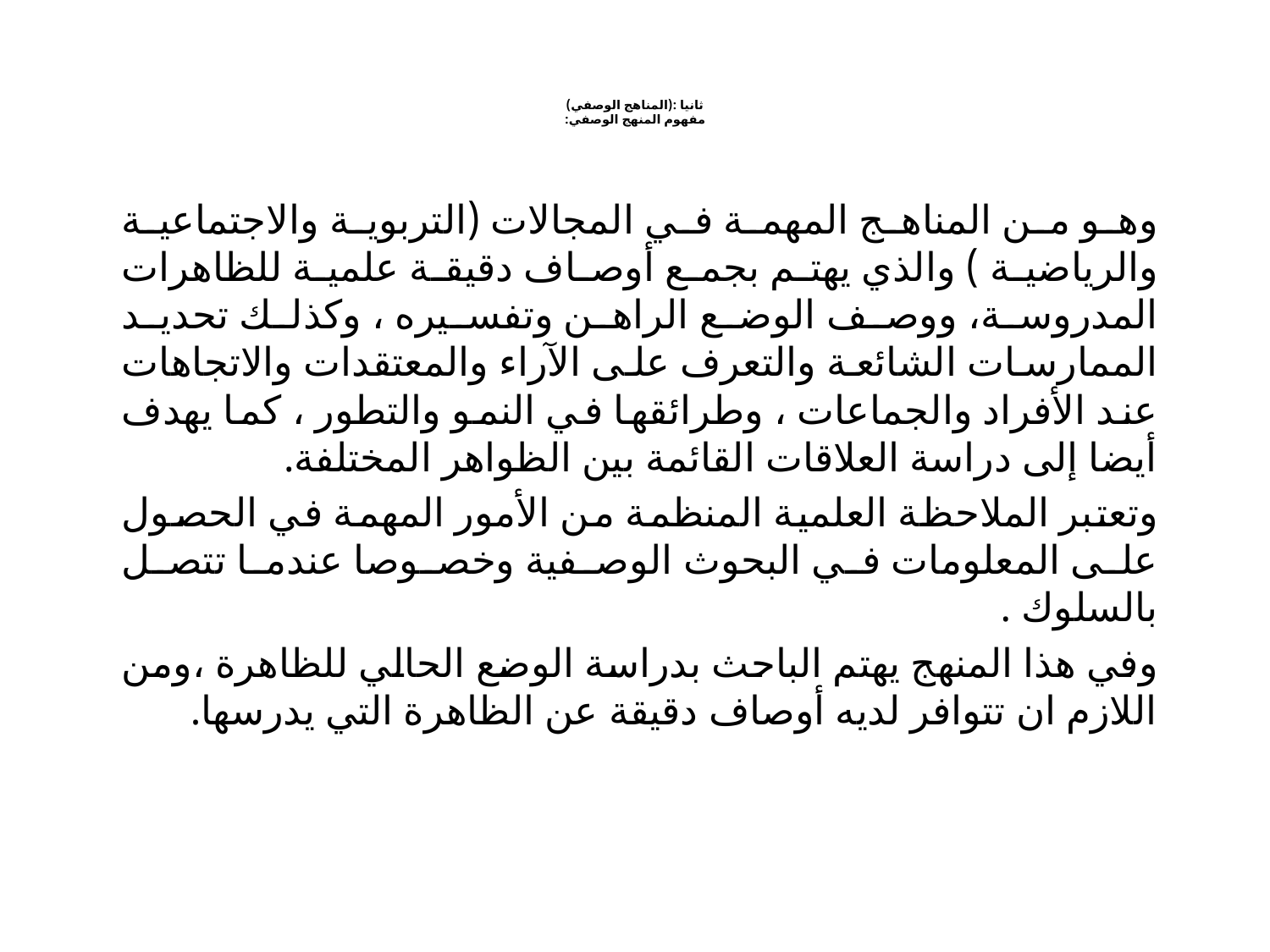

# ثانيا :(المناهج الوصفي) مفهوم المنهج الوصفي:
	وهو من المناهج المهمة في المجالات (التربوية والاجتماعية والرياضية ) والذي يهتم بجمع أوصاف دقيقة علمية للظاهرات المدروسة، ووصف الوضع الراهن وتفسيره ، وكذلك تحديد الممارسات الشائعة والتعرف على الآراء والمعتقدات والاتجاهات عند الأفراد والجماعات ، وطرائقها في النمو والتطور ، كما يهدف أيضا إلى دراسة العلاقات القائمة بين الظواهر المختلفة.
	وتعتبر الملاحظة العلمية المنظمة من الأمور المهمة في الحصول على المعلومات في البحوث الوصفية وخصوصا عندما تتصل بالسلوك .
وفي هذا المنهج يهتم الباحث بدراسة الوضع الحالي للظاهرة ،ومن اللازم ان تتوافر لديه أوصاف دقيقة عن الظاهرة التي يدرسها.